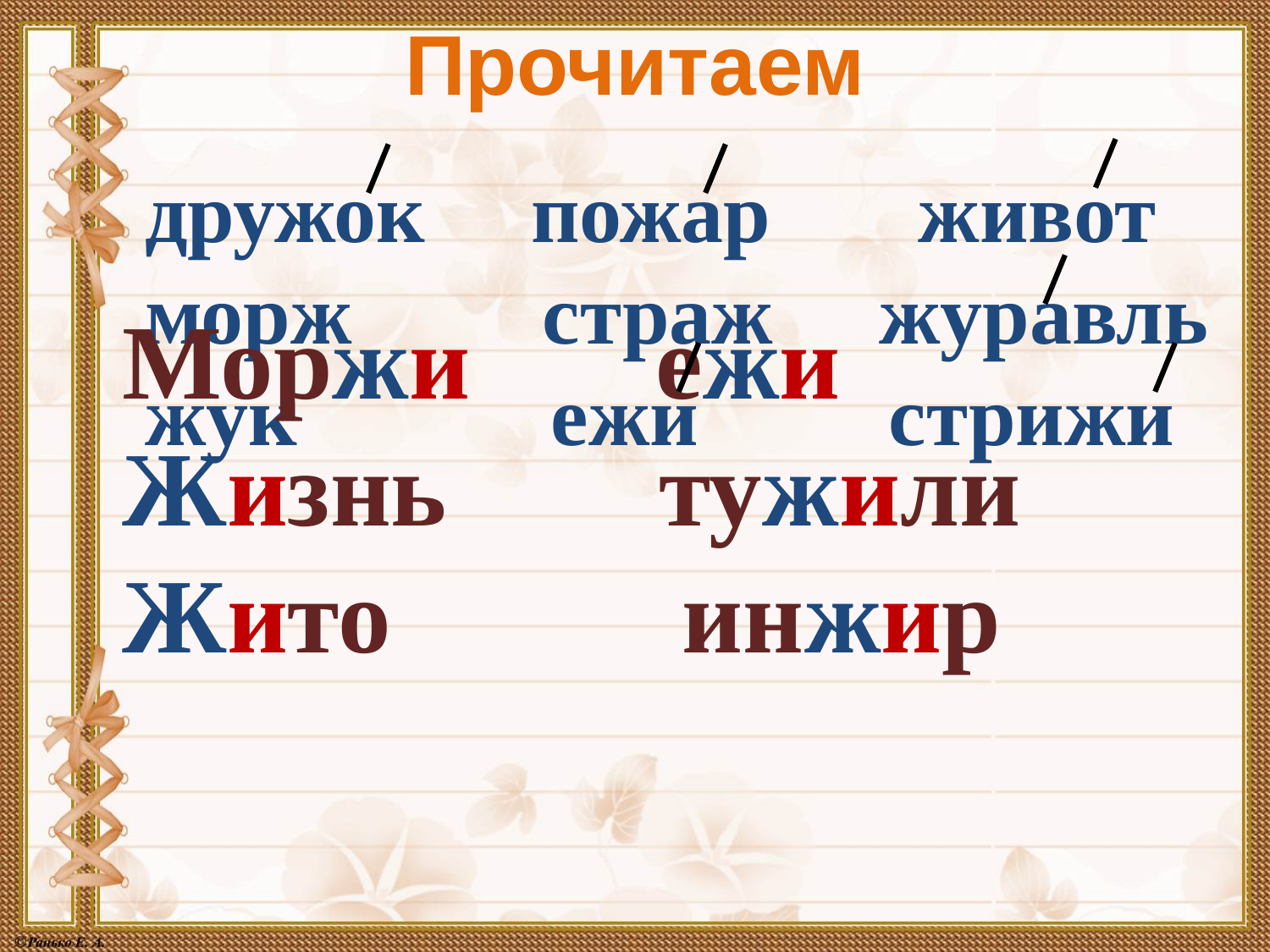

Прочитаем
дружок     пожар       живот
морж         страж     журавль
жук            ежи         стрижи
Моржи       ежи
Жизнь        тужили
Жито           инжир